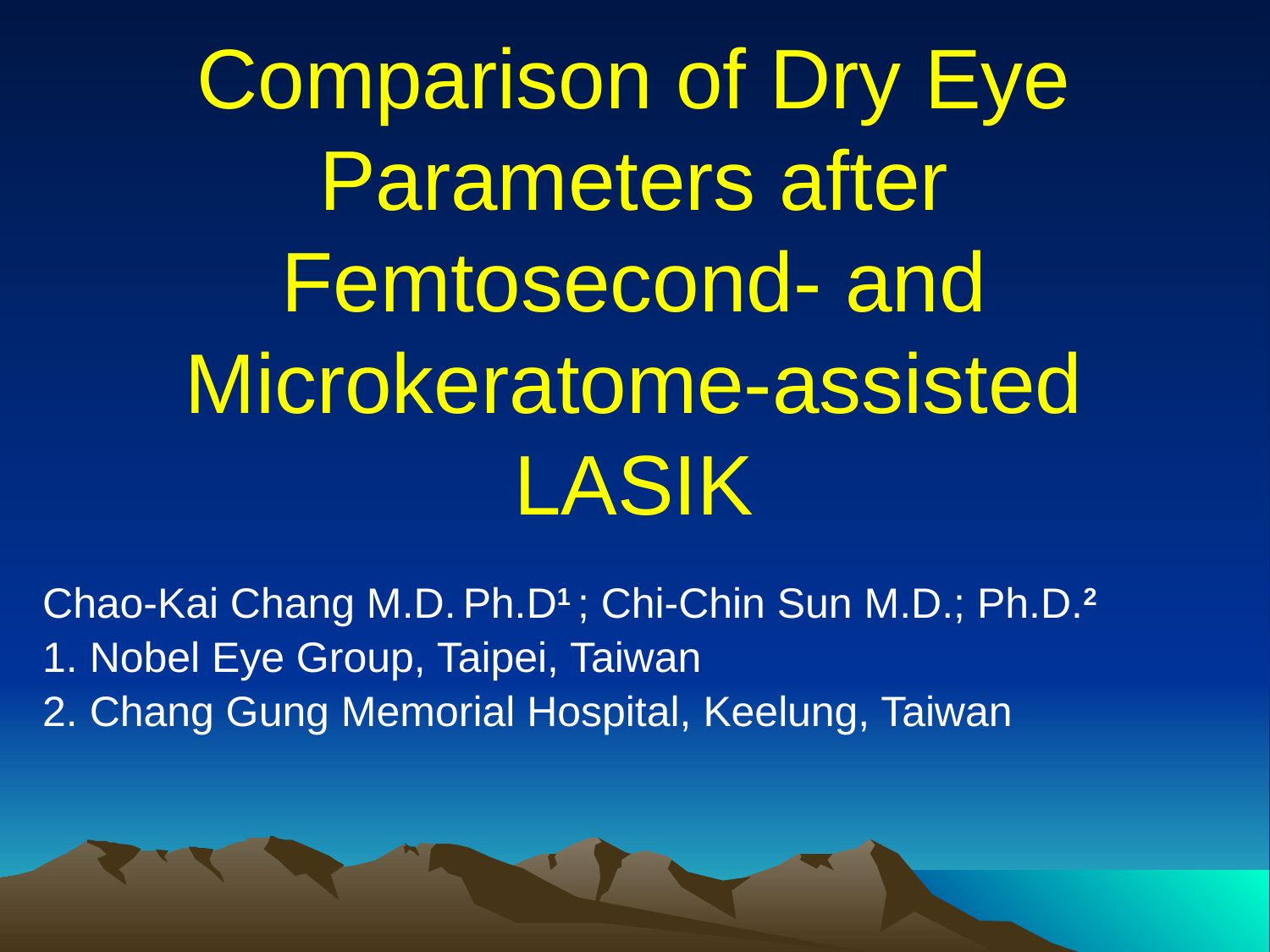

# Comparison of Dry Eye Parameters after Femtosecond- and Microkeratome-assisted LASIK
Chao-Kai Chang M.D. Ph.D1 ; Chi-Chin Sun M.D.; Ph.D.2
1. Nobel Eye Group, Taipei, Taiwan
2. Chang Gung Memorial Hospital, Keelung, Taiwan